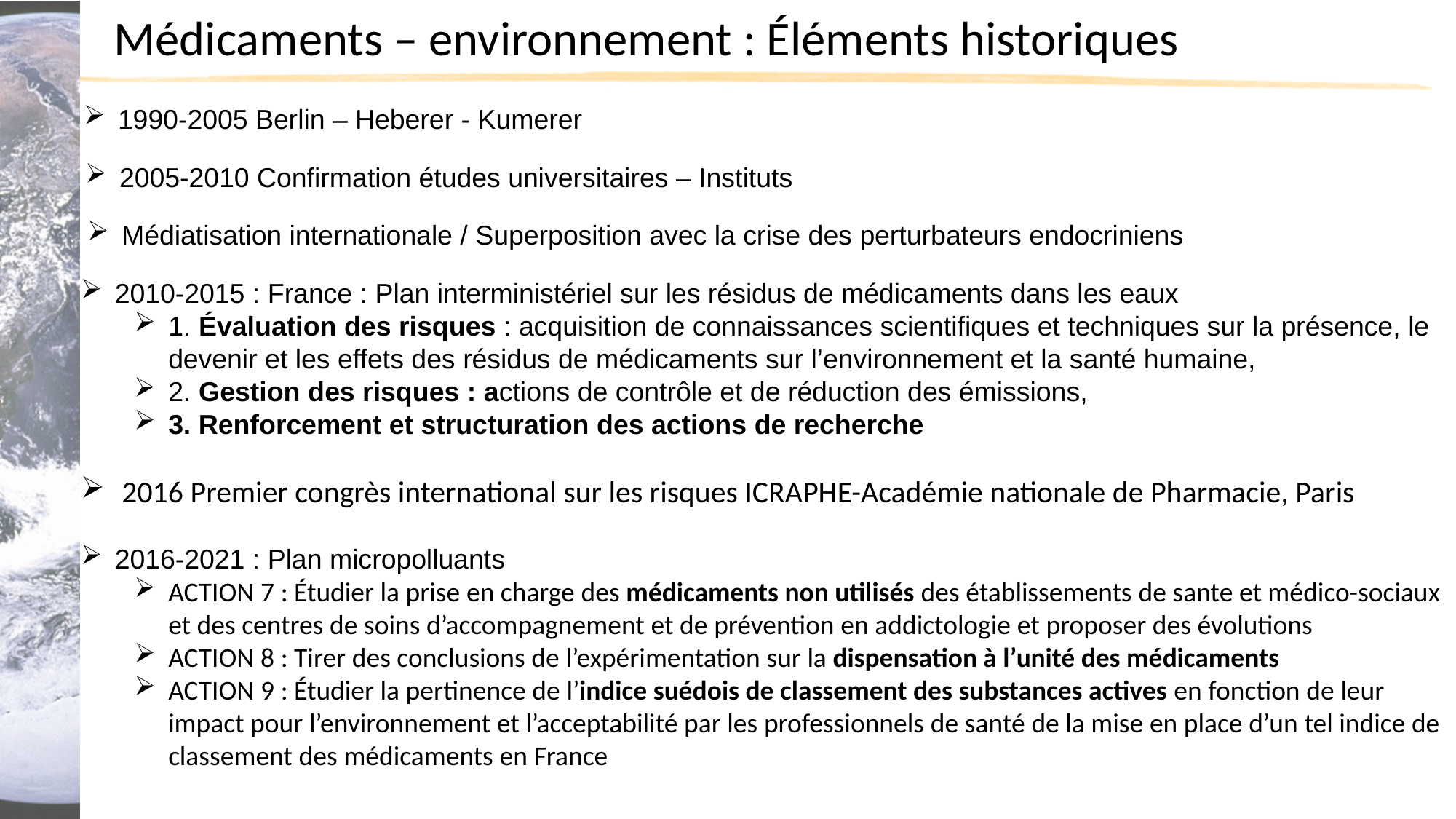

Médicaments – environnement : Éléments historiques
1990-2005 Berlin – Heberer - Kumerer
2005-2010 Confirmation études universitaires – Instituts
Médiatisation internationale / Superposition avec la crise des perturbateurs endocriniens
2010-2015 : France : Plan interministériel sur les résidus de médicaments dans les eaux
1. Évaluation des risques : acquisition de connaissances scientifiques et techniques sur la présence, le devenir et les effets des résidus de médicaments sur l’environnement et la santé humaine,
2. Gestion des risques : actions de contrôle et de réduction des émissions,
3. Renforcement et structuration des actions de recherche

2016 Premier congrès international sur les risques ICRAPHE-Académie nationale de Pharmacie, Paris

2016-2021 : Plan micropolluants
ACTION 7 : Étudier la prise en charge des médicaments non utilisés des établissements de sante et médico-sociaux et des centres de soins d’accompagnement et de prévention en addictologie et proposer des évolutions
ACTION 8 : Tirer des conclusions de l’expérimentation sur la dispensation à l’unité des médicaments
ACTION 9 : Étudier la pertinence de l’indice suédois de classement des substances actives en fonction de leur impact pour l’environnement et l’acceptabilité par les professionnels de santé de la mise en place d’un tel indice de classement des médicaments en France